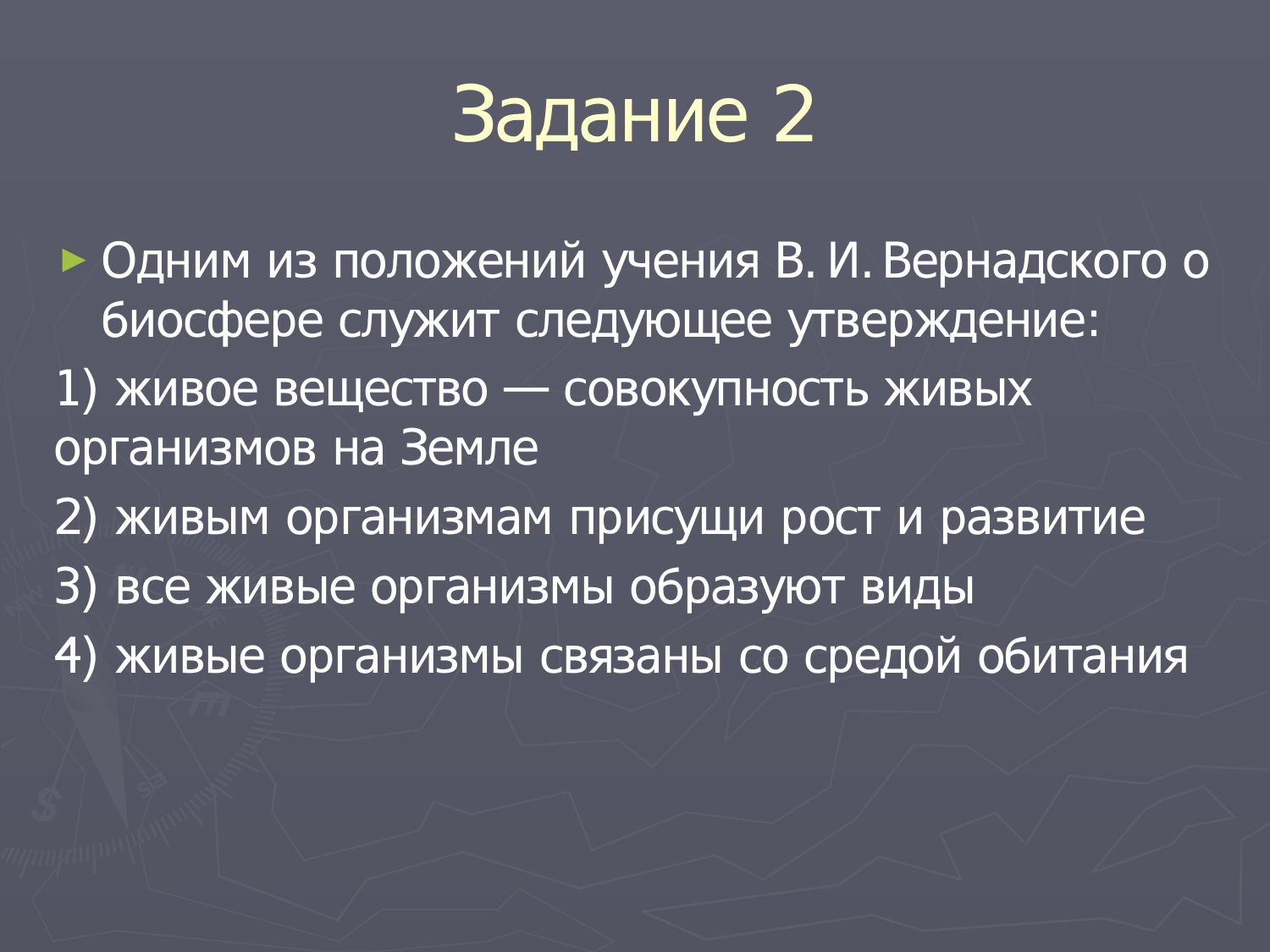

# Задание 2
Одним из положений учения В. И. Вернадского о биосфере служит следующее утверждение:
1) живое вещество  — совокупность живых организмов на Земле
2) живым организмам присущи рост и развитие
3) все живые организмы образуют виды
4) живые организмы связаны со средой обитания